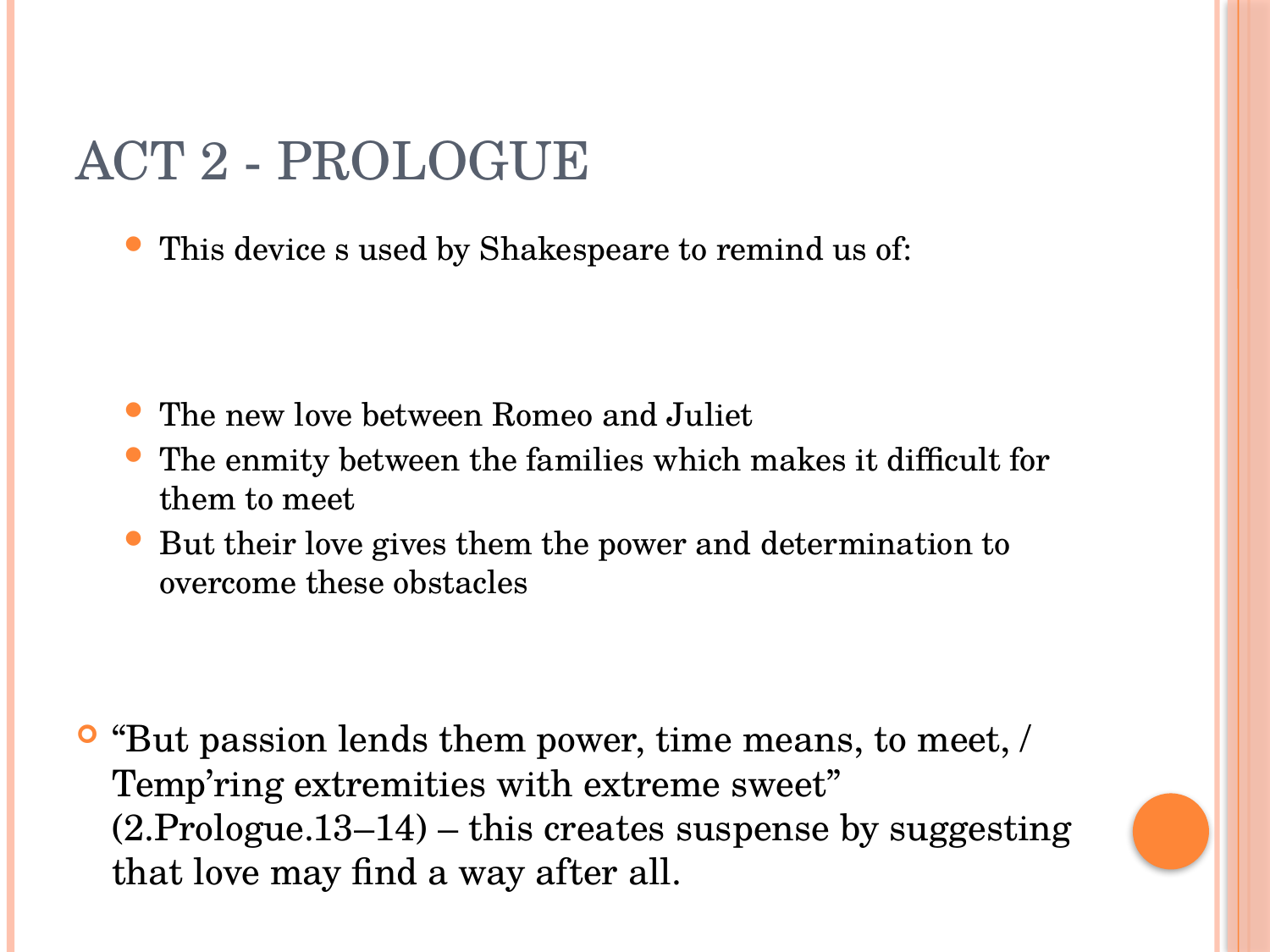

# Act 2 - Prologue
This device s used by Shakespeare to remind us of:

The new love between Romeo and Juliet
The enmity between the families which makes it difficult for them to meet
But their love gives them the power and determination to overcome these obstacles

“But passion lends them power, time means, to meet, / Temp’ring extremities with extreme sweet” (2.Prologue.13–14) – this creates suspense by suggesting that love may find a way after all.